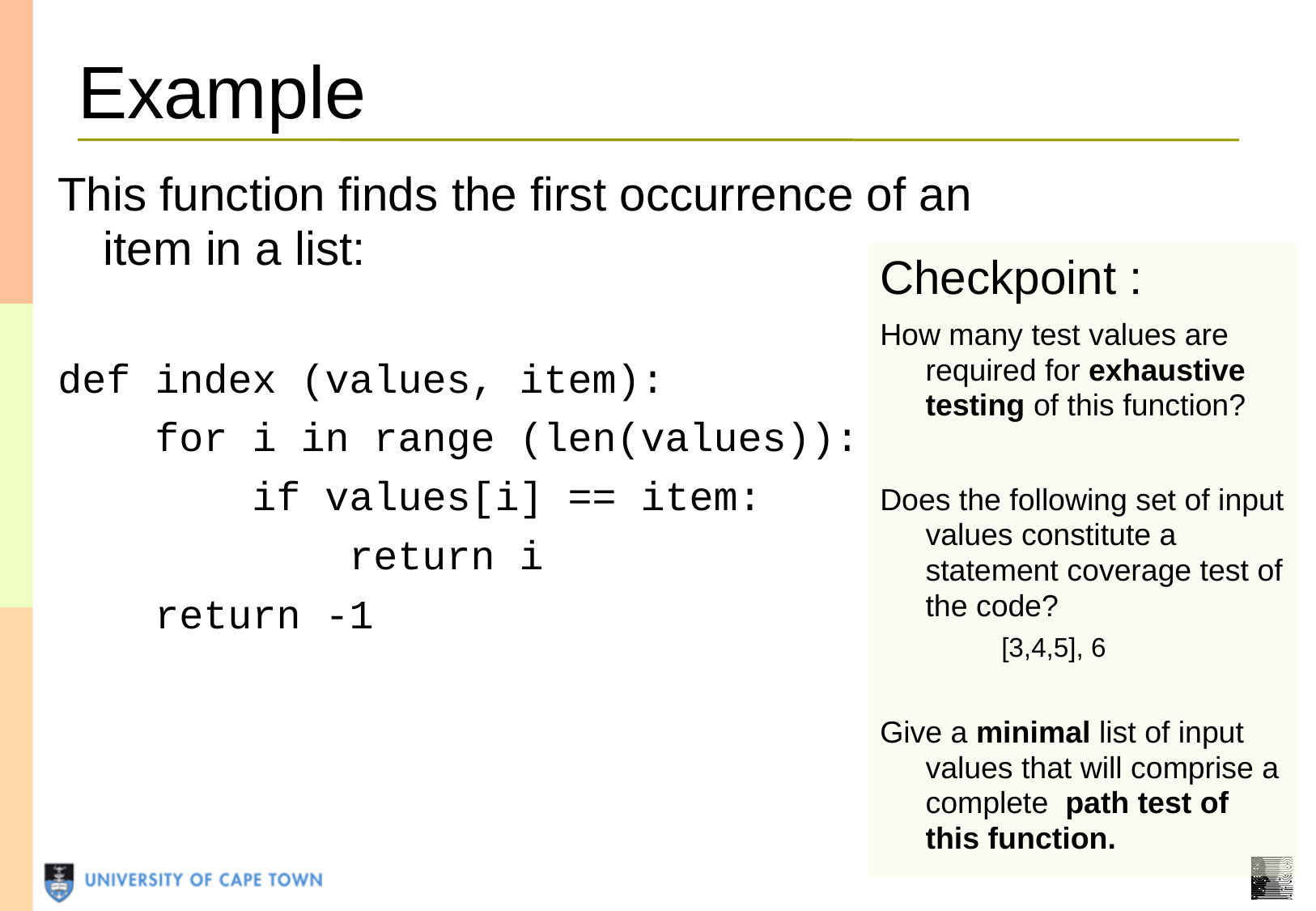

# Example
This function finds the first occurrence of an item in a list:

def index (values, item):
    for i in range (len(values)):
        if values[i] == item:
            return i
    return -1

Checkpoint :
How many test values are required for exhaustive testing of this function?

Does the following set of input values constitute a statement coverage test of the code?
[3,4,5], 6

Give a minimal list of input values that will comprise a complete  path test of this function.